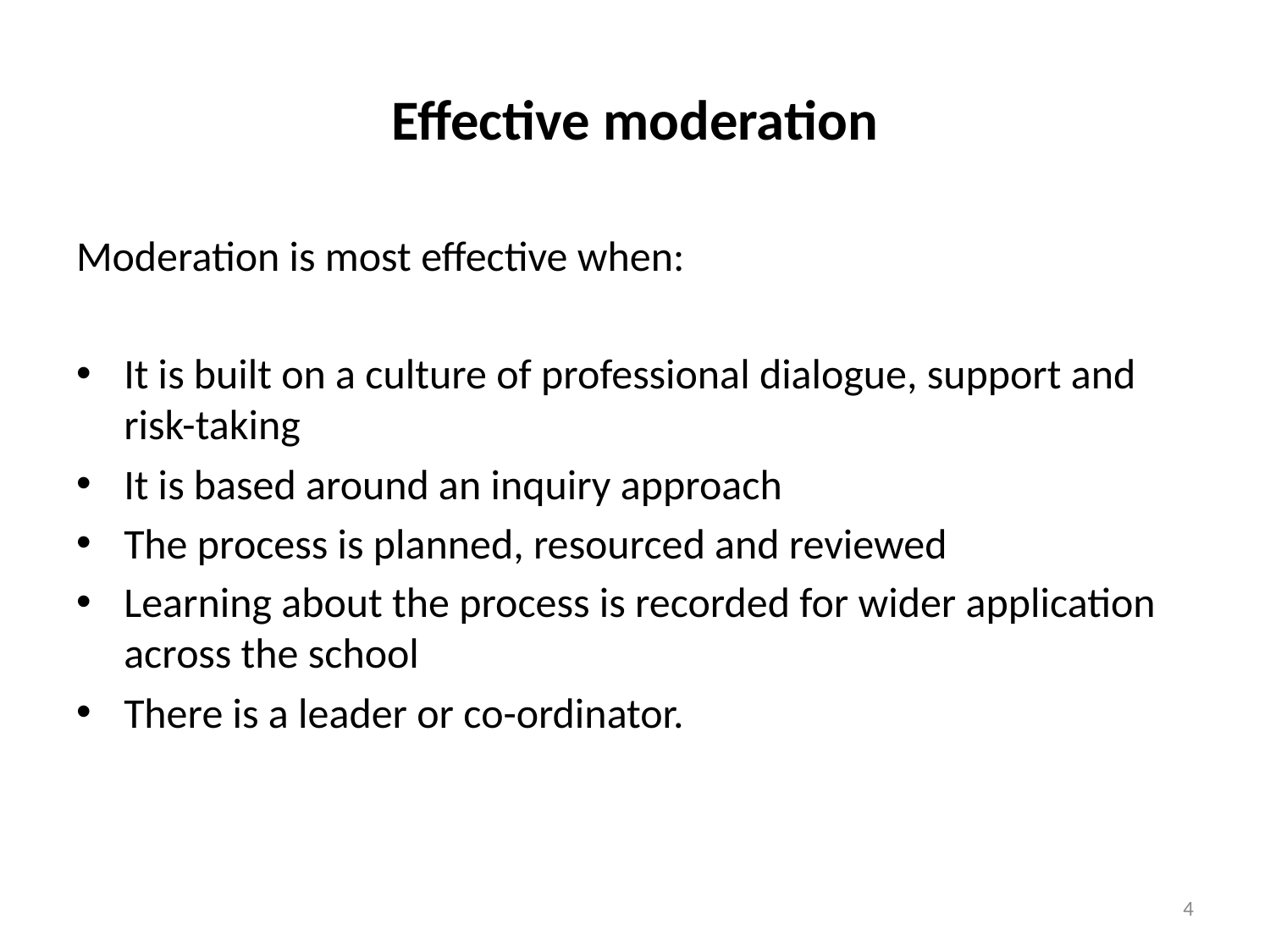

# Effective moderation
Moderation is most effective when:

It is built on a culture of professional dialogue, support and risk-taking
It is based around an inquiry approach
The process is planned, resourced and reviewed
Learning about the process is recorded for wider application across the school
There is a leader or co-ordinator.

4